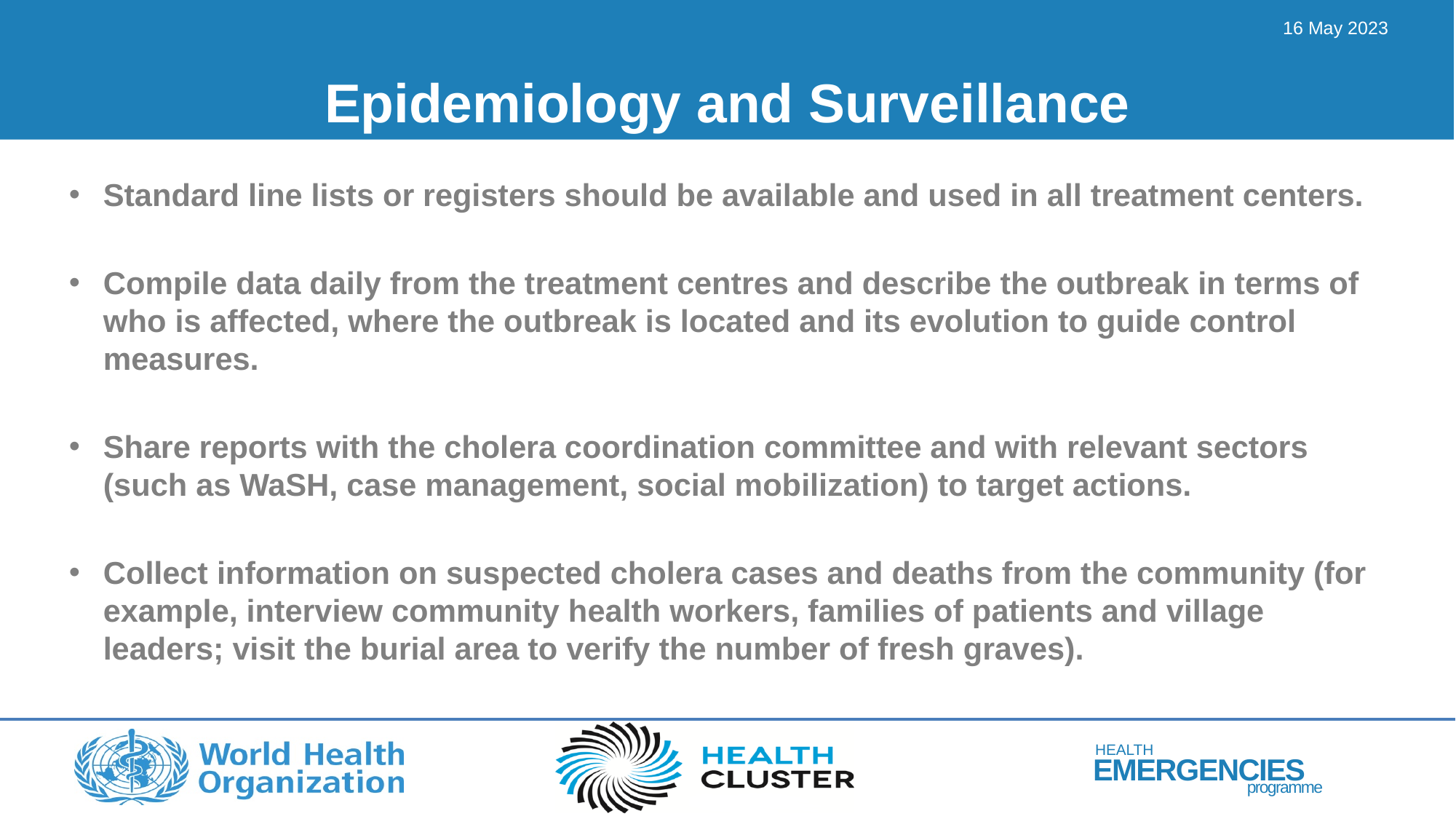

16 May 2023
# Epidemiology and Surveillance
Standard line lists or registers should be available and used in all treatment centers.

Compile data daily from the treatment centres and describe the outbreak in terms of who is affected, where the outbreak is located and its evolution to guide control measures.

Share reports with the cholera coordination committee and with relevant sectors (such as WaSH, case management, social mobilization) to target actions.

Collect information on suspected cholera cases and deaths from the community (for example, interview community health workers, families of patients and village leaders; visit the burial area to verify the number of fresh graves).